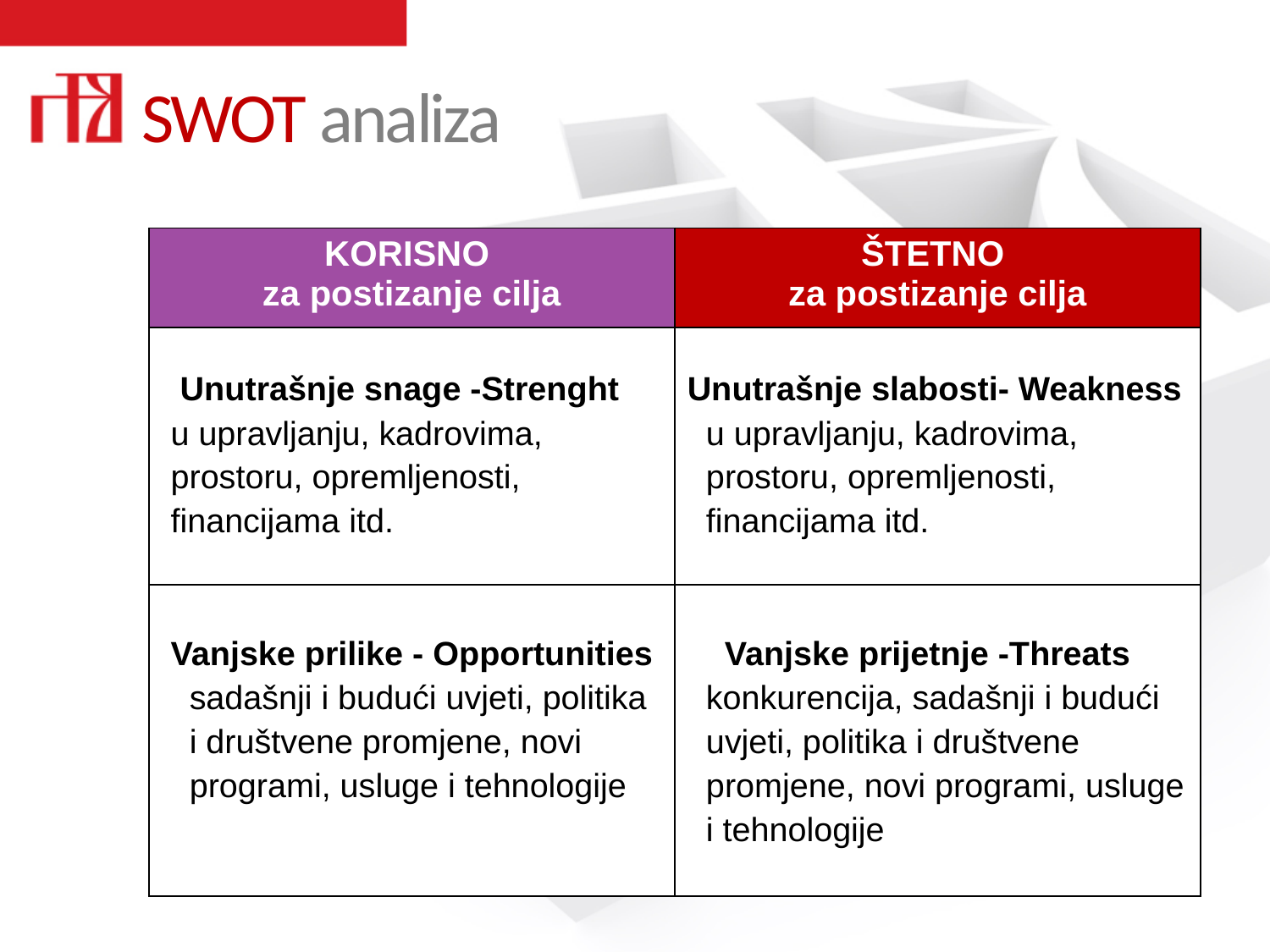

SWOT analiza
| KORISNO za postizanje cilja | ŠTETNO za postizanje cilja |
| --- | --- |
| Unutrašnje snage -Strenght u upravljanju, kadrovima, prostoru, opremljenosti, financijama itd. | Unutrašnje slabosti- Weakness u upravljanju, kadrovima, prostoru, opremljenosti, financijama itd. |
| Vanjske prilike - Opportunities sadašnji i budući uvjeti, politika i društvene promjene, novi programi, usluge i tehnologije | Vanjske prijetnje -Threats konkurencija, sadašnji i budući uvjeti, politika i društvene promjene, novi programi, usluge i tehnologije |